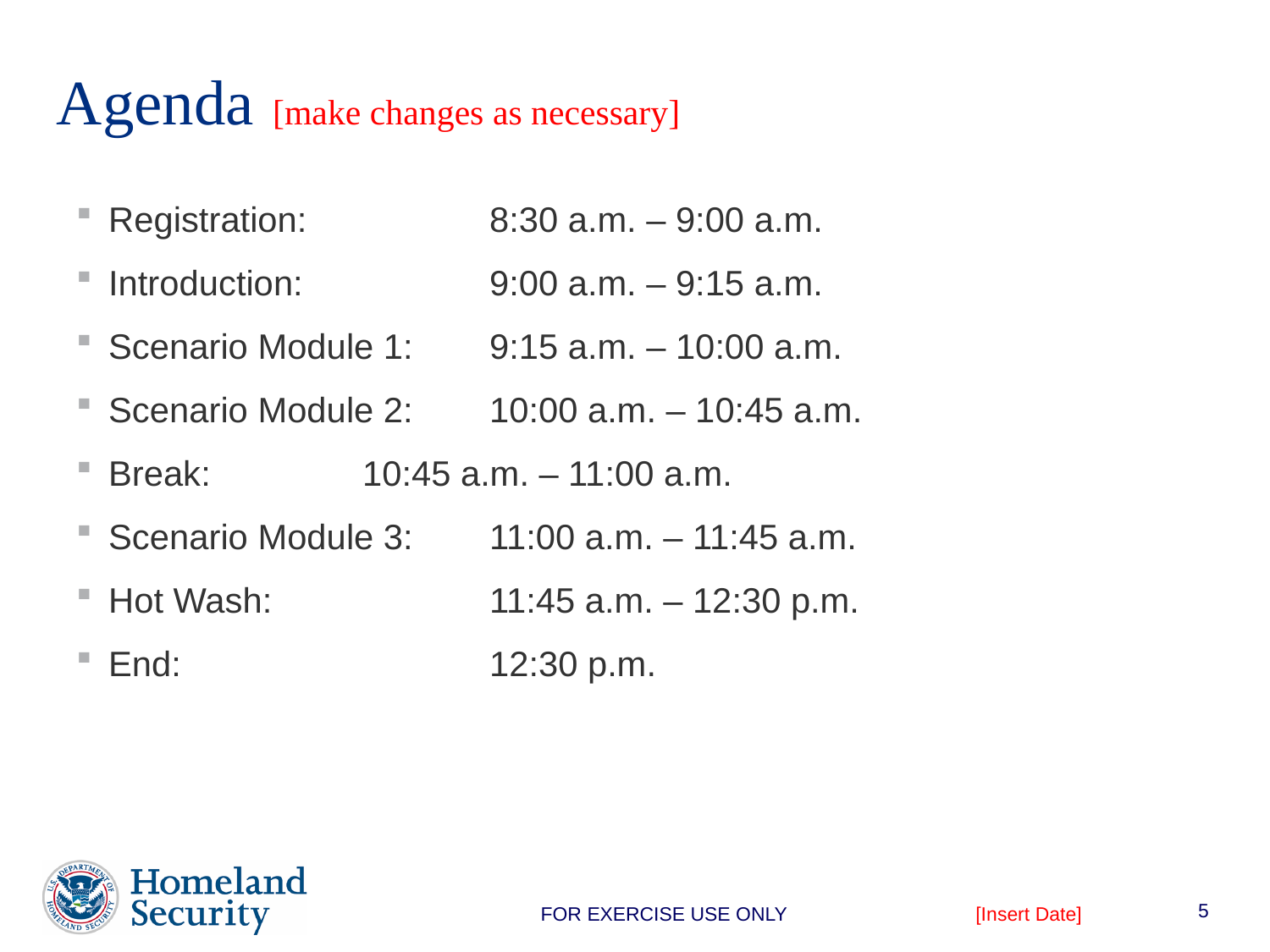

# Agenda [make changes as necessary]
Registration:		8:30 a.m. – 9:00 a.m.
Introduction:		9:00 a.m. – 9:15 a.m.
Scenario Module 1: 	9:15 a.m. – 10:00 a.m.
Scenario Module 2:	10:00 a.m. – 10:45 a.m.
Break: 		10:45 a.m. – 11:00 a.m.
Scenario Module 3: 	11:00 a.m. – 11:45 a.m.
Hot Wash:		11:45 a.m. – 12:30 p.m.
End: 			12:30 p.m.

5